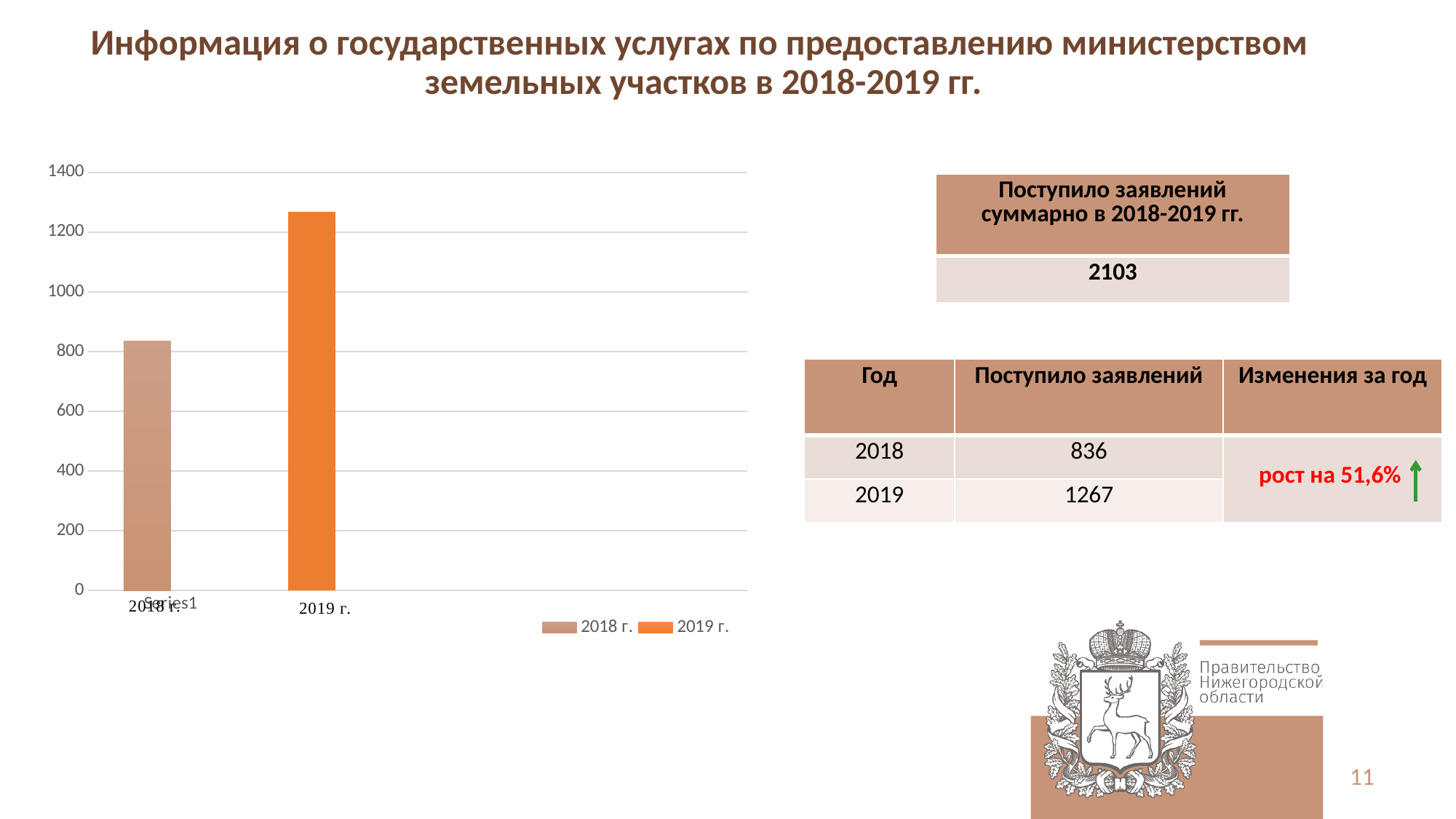

# Информация о государственных услугах по предоставлению министерством земельных участков в 2018-2019 гг.

### Chart

| Category | 2018 г. | 2019 г. | Столбец1 |
|---|---|---|---|
|  | 836.0 | None | None |
|  | 1267.0 | None | None |
|  | None | None | None |
|  | None | None | None |
| Поступило заявлений суммарно в 2018-2019 гг. |
| --- |
| 2103 |
| Год | Поступило заявлений | Изменения за год |
| --- | --- | --- |
| 2018 | 836 | рост на 51,6% |
| 2019 | 1267 |  |
11